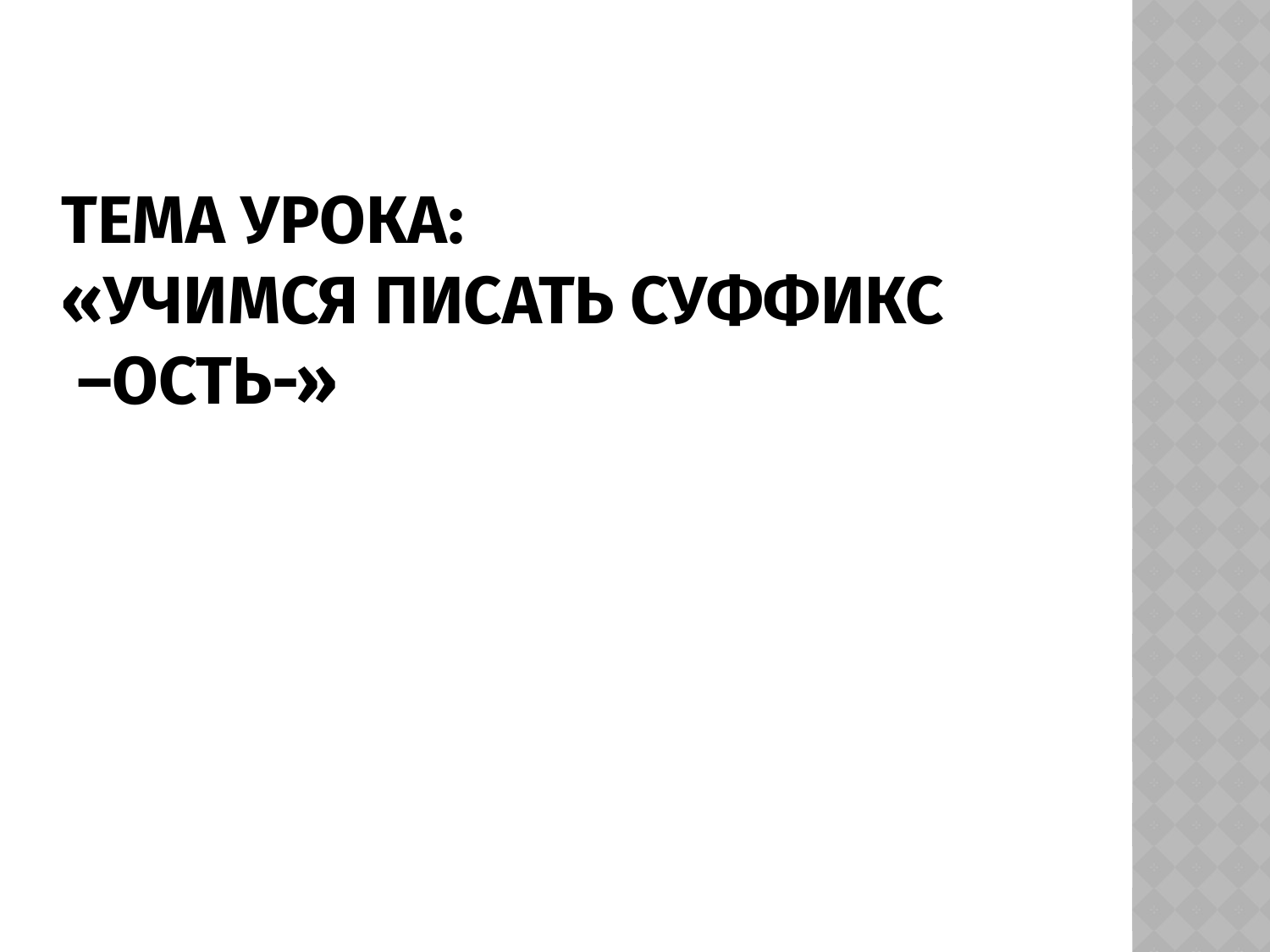

# Тема урока: «Учимся писать суффикс –ость-»